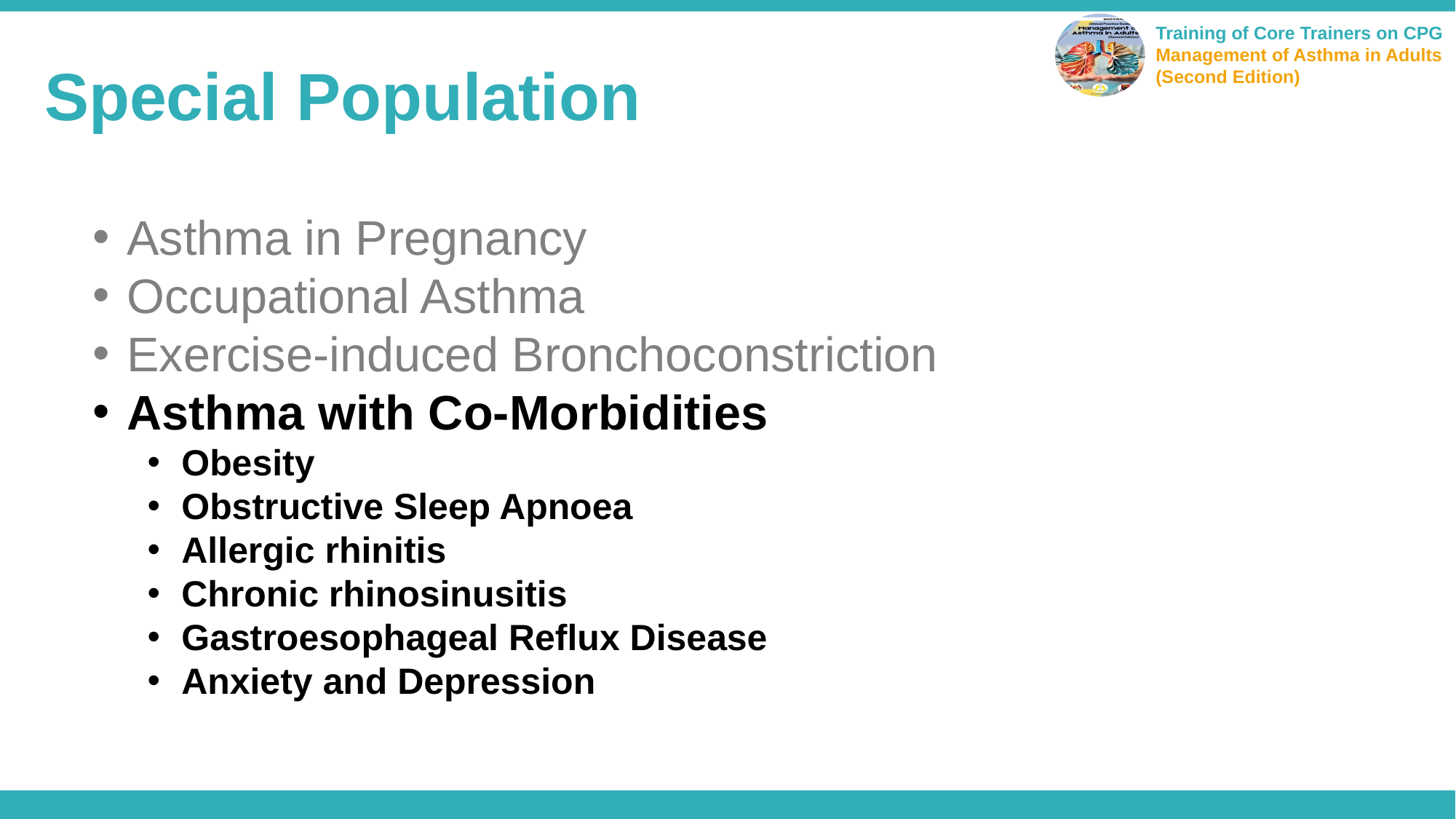

Special Population
Asthma in Pregnancy
Occupational Asthma
Exercise-induced Bronchoconstriction
Asthma with Co-Morbidities
Obesity
Obstructive Sleep Apnoea
Allergic rhinitis
Chronic rhinosinusitis
Gastroesophageal Reflux Disease
Anxiety and Depression